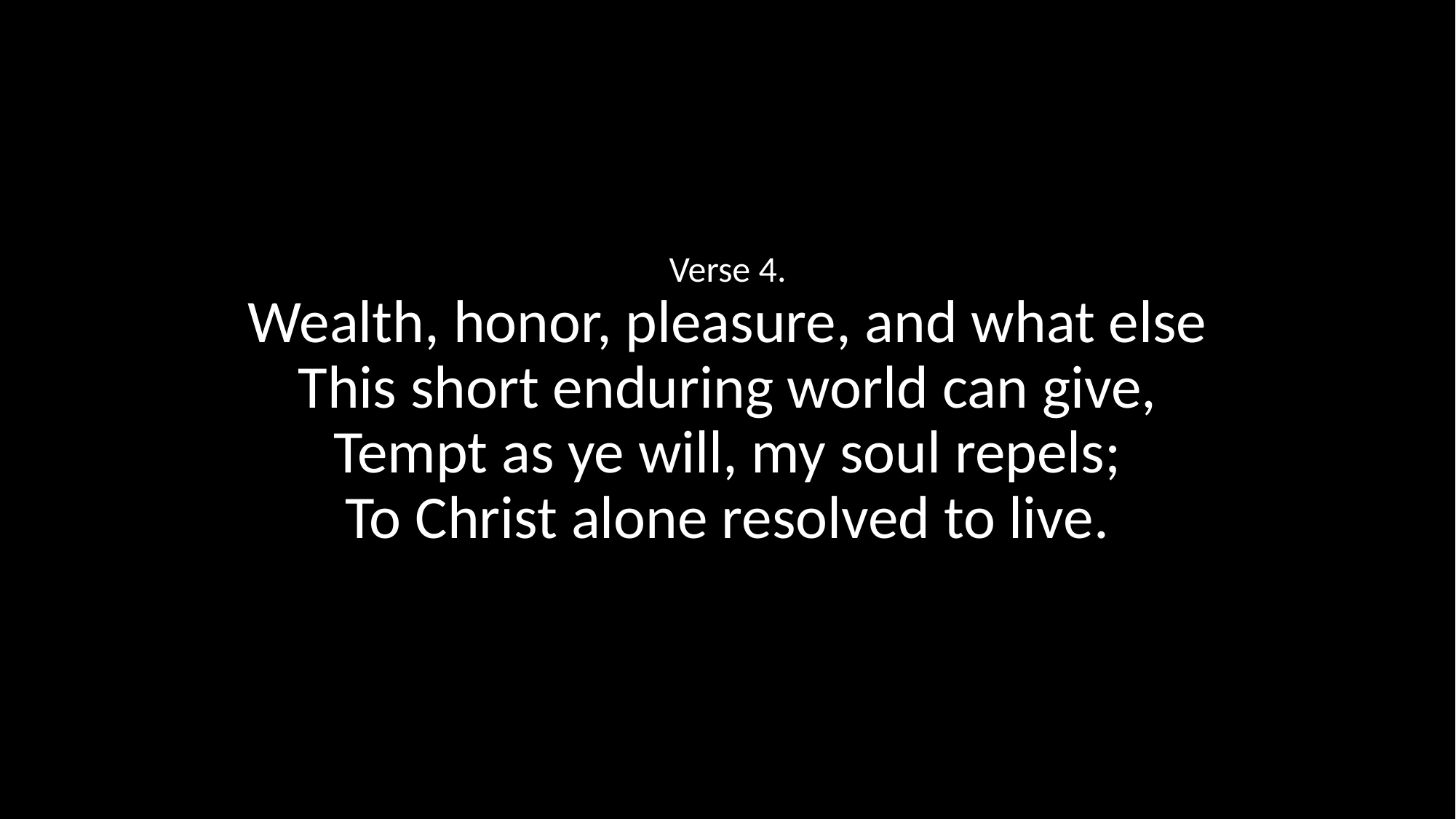

Verse 4.
Wealth, honor, pleasure, and what else
This short enduring world can give,
Tempt as ye will, my soul repels;
To Christ alone resolved to live.